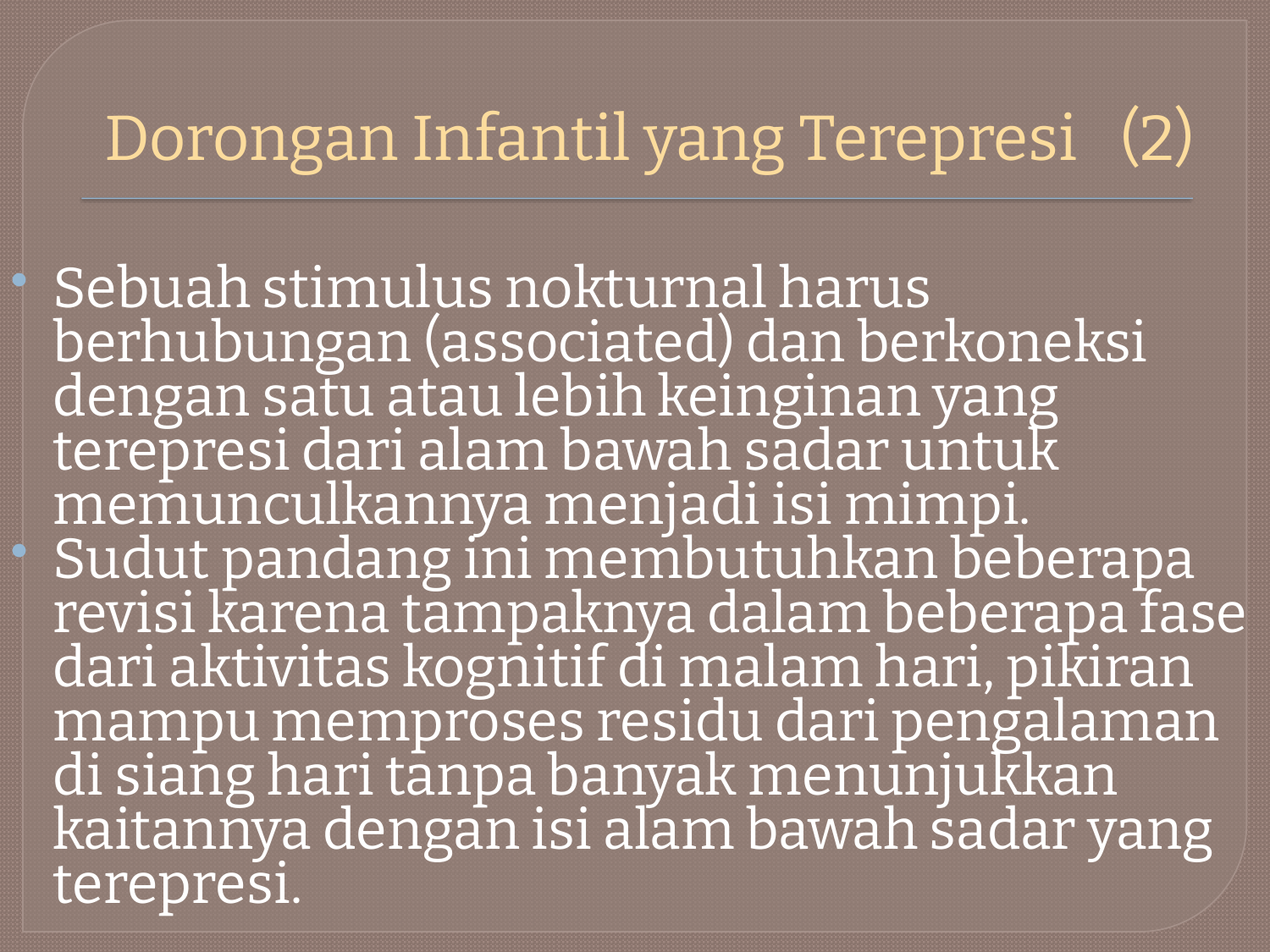

# Dorongan Infantil yang Terepresi	(2)

Sebuah stimulus nokturnal harus berhubungan (associated) dan berkoneksi dengan satu atau lebih keinginan yang terepresi dari alam bawah sadar untuk memunculkannya menjadi isi mimpi.
Sudut pandang ini membutuhkan beberapa revisi karena tampaknya dalam beberapa fase dari aktivitas kognitif di malam hari, pikiran mampu memproses residu dari pengalaman di siang hari tanpa banyak menunjukkan kaitannya dengan isi alam bawah sadar yang terepresi.